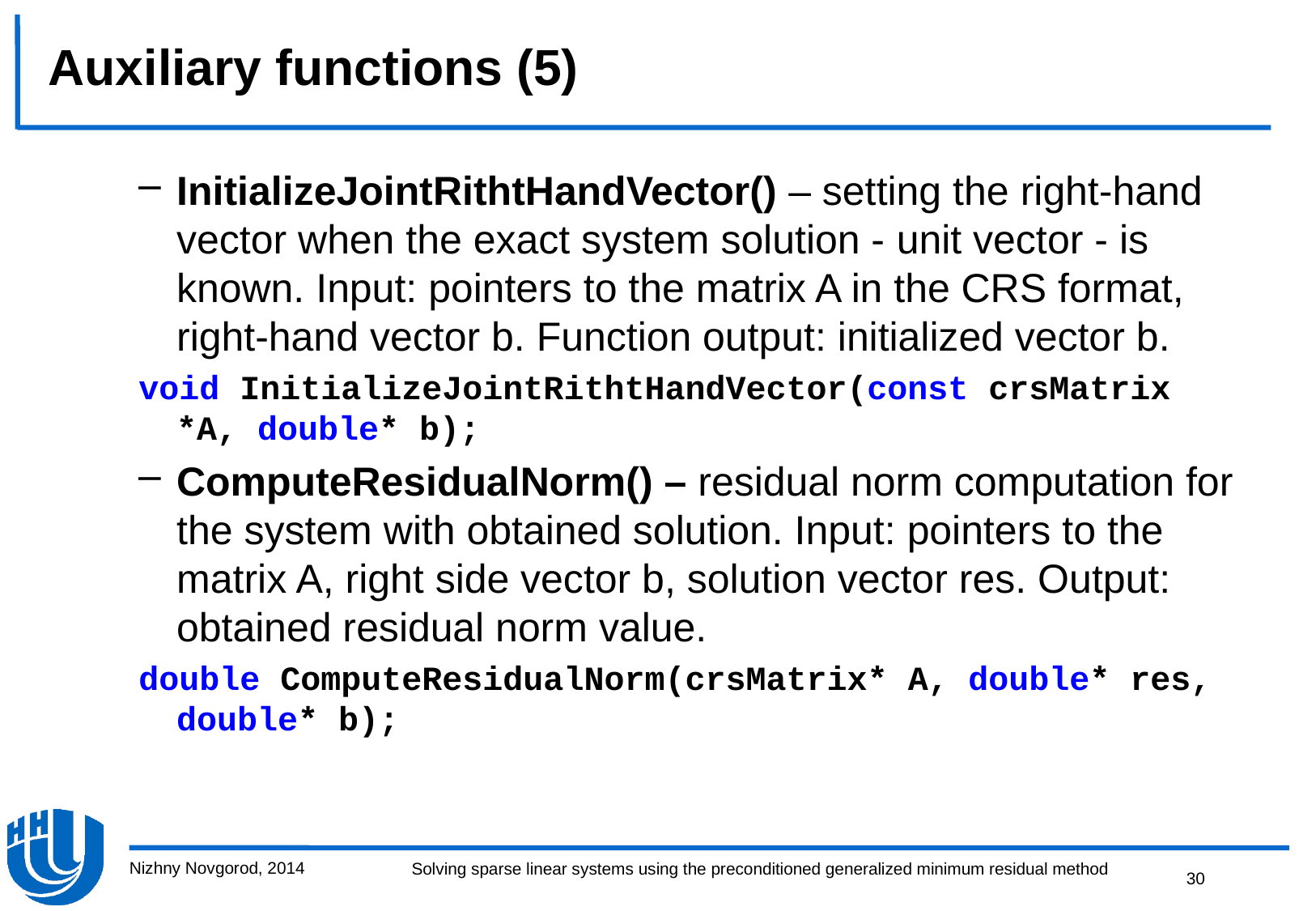

# Auxiliary functions (5)
InitializeJointRithtHandVector() – setting the right-hand vector when the exact system solution - unit vector - is known. Input: pointers to the matrix A in the CRS format, right-hand vector b. Function output: initialized vector b.
void InitializeJointRithtHandVector(const crsMatrix *A, double* b);
ComputeResidualNorm() – residual norm computation for the system with obtained solution. Input: pointers to the matrix A, right side vector b, solution vector res. Output: obtained residual norm value.
double ComputeResidualNorm(crsMatrix* A, double* res, double* b);

Nizhny Novgorod, 2014
30
Solving sparse linear systems using the preconditioned generalized minimum residual method